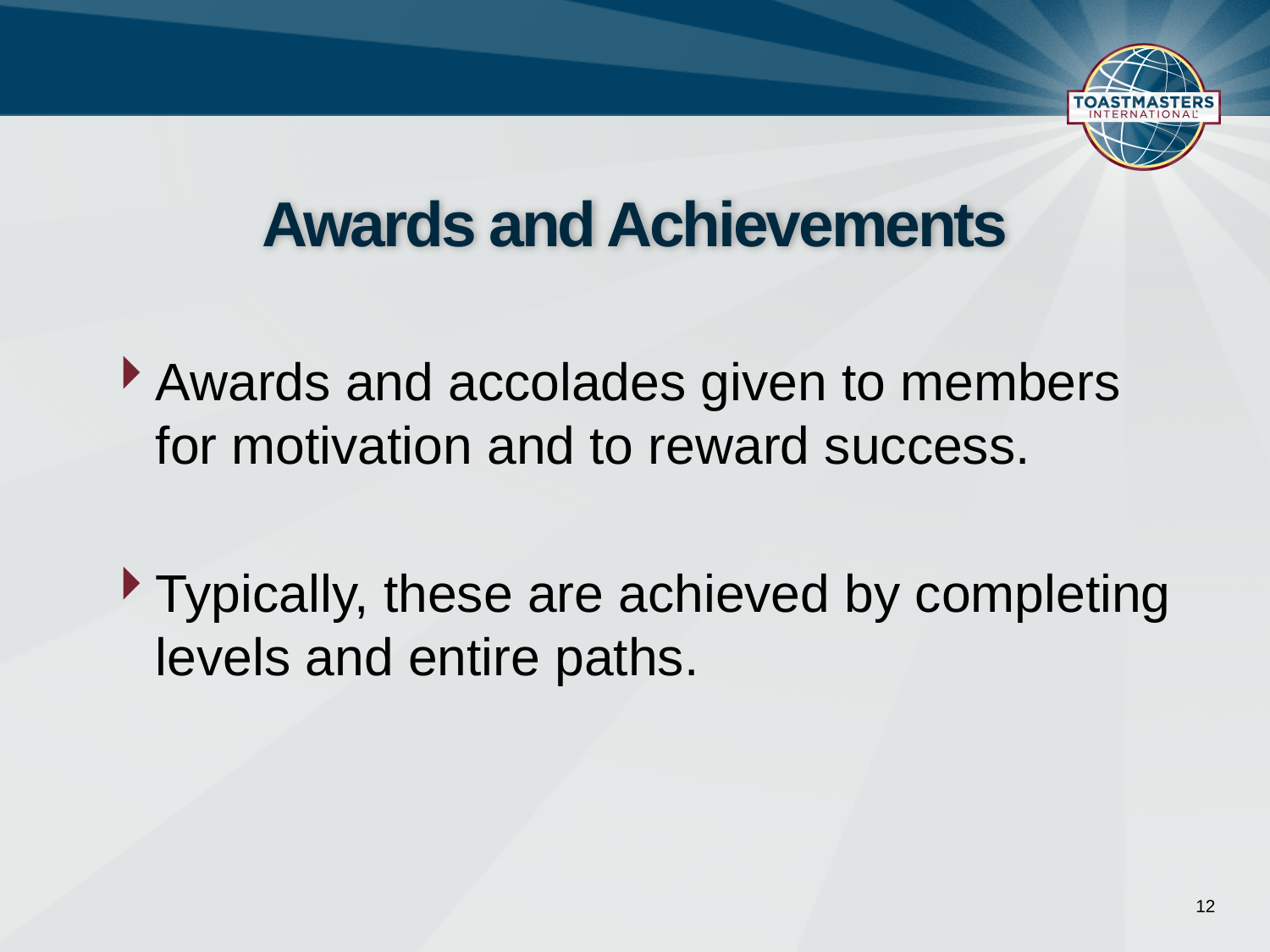

# Awards and Achievements

Awards and accolades given to members for motivation and to reward success.

Typically, these are achieved by completing levels and entire paths.
12